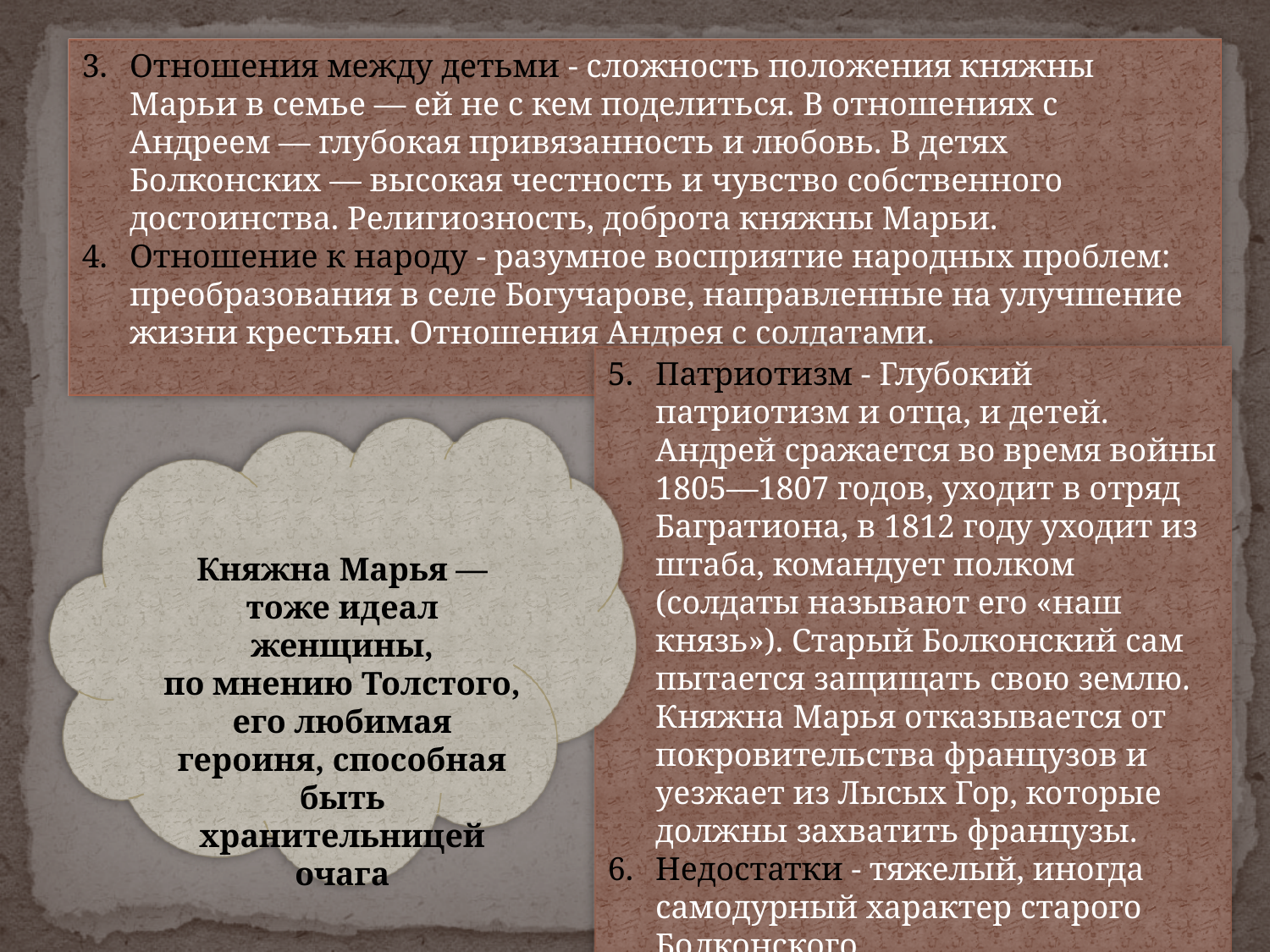

Отношения между детьми - сложность положения княжны Марьи в семье — ей не с кем поделиться. В отношениях с Андреем — глубокая привязанность и любовь. В детях Болконских — высокая честность и чувство собственного достоинства. Религиозность, доброта княжны Марьи.
Отношение к народу - разумное восприятие народных проблем: преобразования в селе Богучарове, направленные на улучшение жизни крестьян. Отношения Андрея с солдатами.

Патриотизм - Глубокий патриотизм и отца, и детей. Андрей сражается во время войны 1805—1807 годов, уходит в отряд Багратиона, в 1812 году уходит из штаба, командует полком (солдаты называют его «наш князь»). Старый Болконский сам пытается защищать свою землю. Княжна Марья отказывается от покровительства французов и уезжает из Лысых Гор, которые должны захватить французы.
Недостатки - тяжелый, иногда самодурный характер старого Болконского.

Княжна Марья — тоже идеал женщины, по мнению Толстого, его любимая героиня, способная быть хранительницей очага